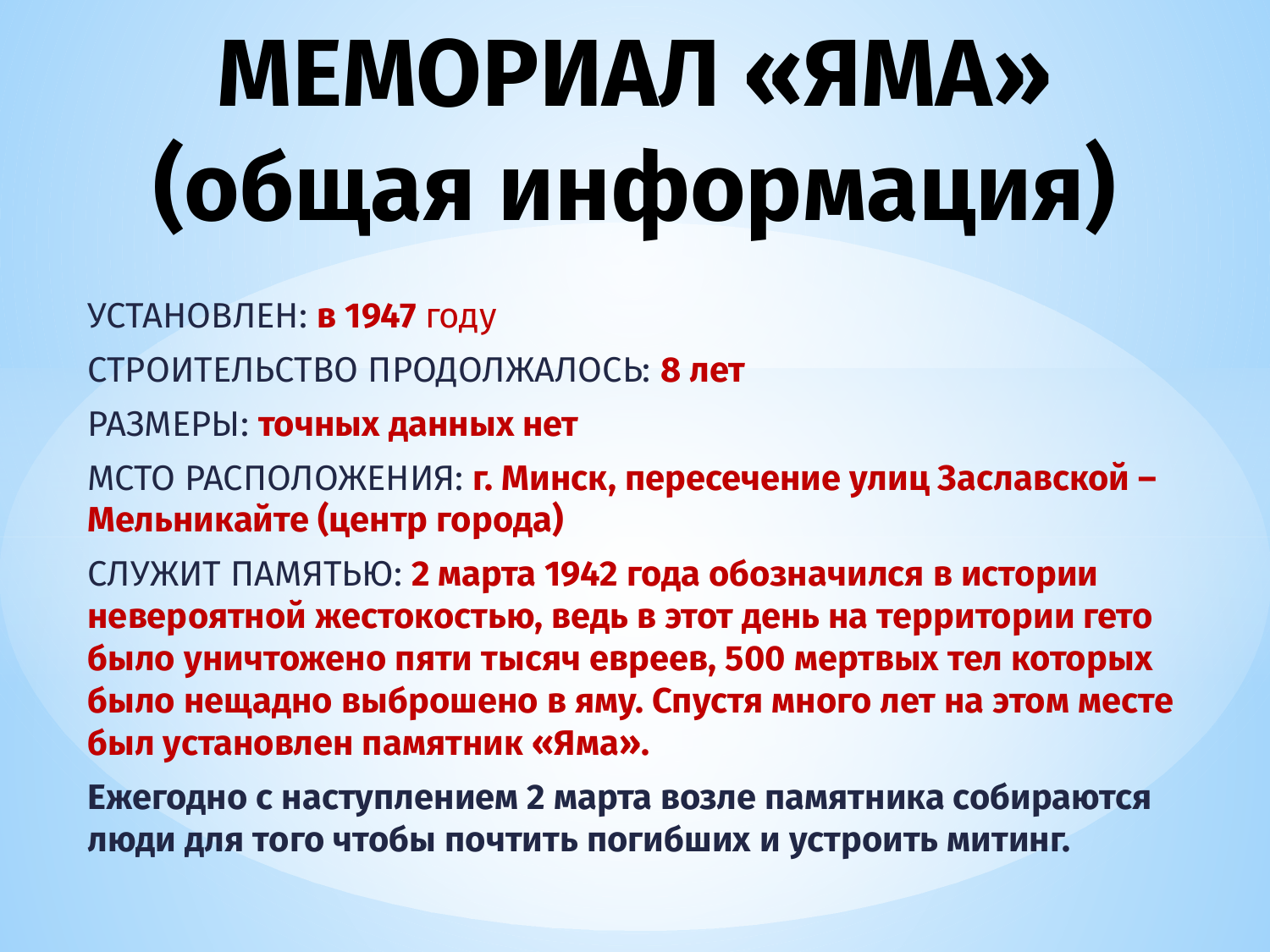

# МЕМОРИАЛ «ЯМА» (общая информация)
УСТАНОВЛЕН: в 1947 году
СТРОИТЕЛЬСТВО ПРОДОЛЖАЛОСЬ: 8 лет
РАЗМЕРЫ: точных данных нет
МСТО РАСПОЛОЖЕНИЯ: г. Минск, пересечение улиц Заславской – Мельникайте (центр города)
СЛУЖИТ ПАМЯТЬЮ: 2 марта 1942 года обозначился в истории невероятной жестокостью, ведь в этот день на территории гето было уничтожено пяти тысяч евреев, 500 мертвых тел которых было нещадно выброшено в яму. Спустя много лет на этом месте был установлен памятник «Яма».
Ежегодно с наступлением 2 марта возле памятника собираются люди для того чтобы почтить погибших и устроить митинг.